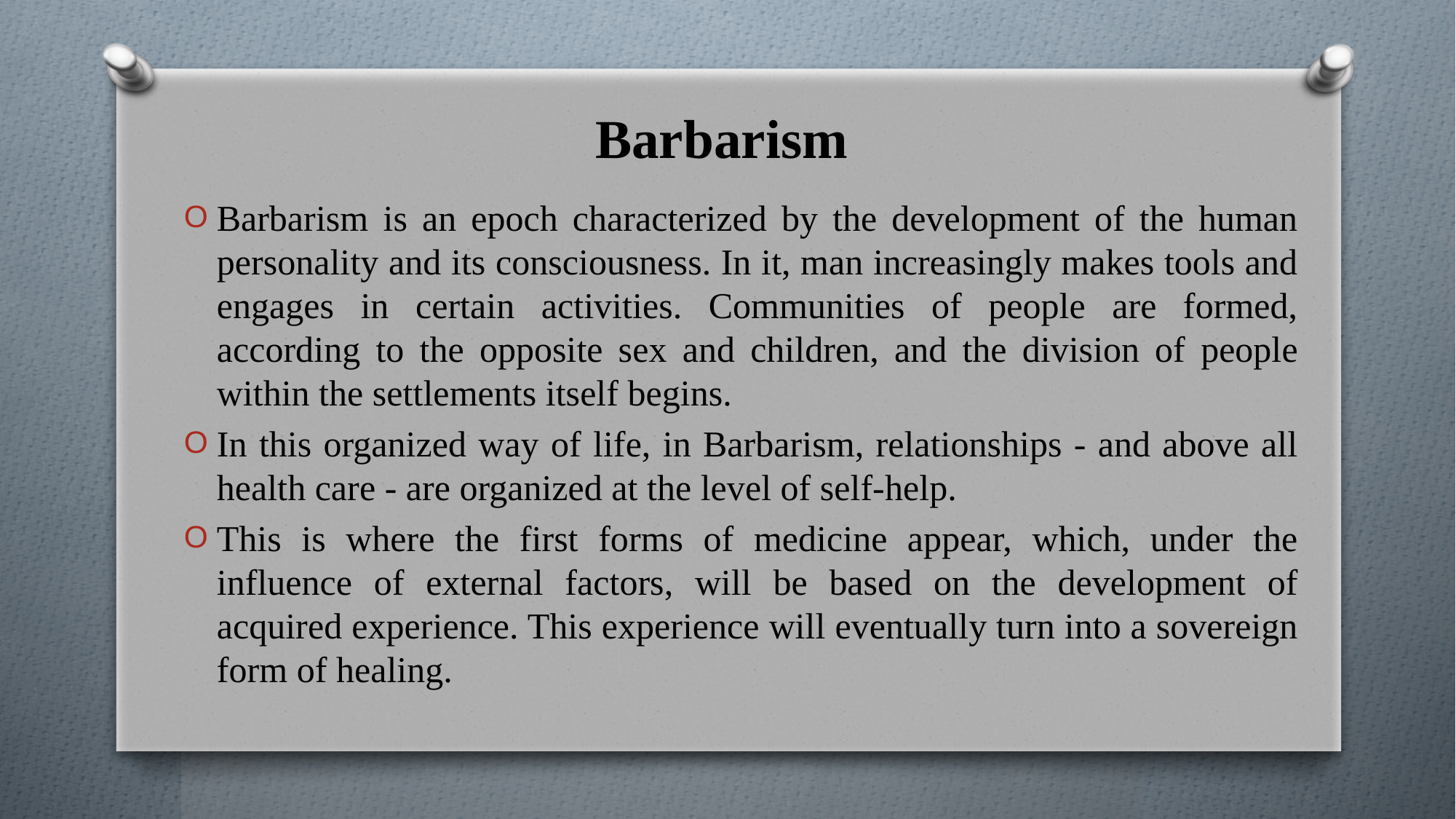

# Barbarism
Barbarism is an epoch characterized by the development of the human personality and its consciousness. In it, man increasingly makes tools and engages in certain activities. Communities of people are formed, according to the opposite sex and children, and the division of people within the settlements itself begins.
In this organized way of life, in Barbarism, relationships - and above all health care - are organized at the level of self-help.
This is where the first forms of medicine appear, which, under the influence of external factors, will be based on the development of acquired experience. This experience will eventually turn into a sovereign form of healing.